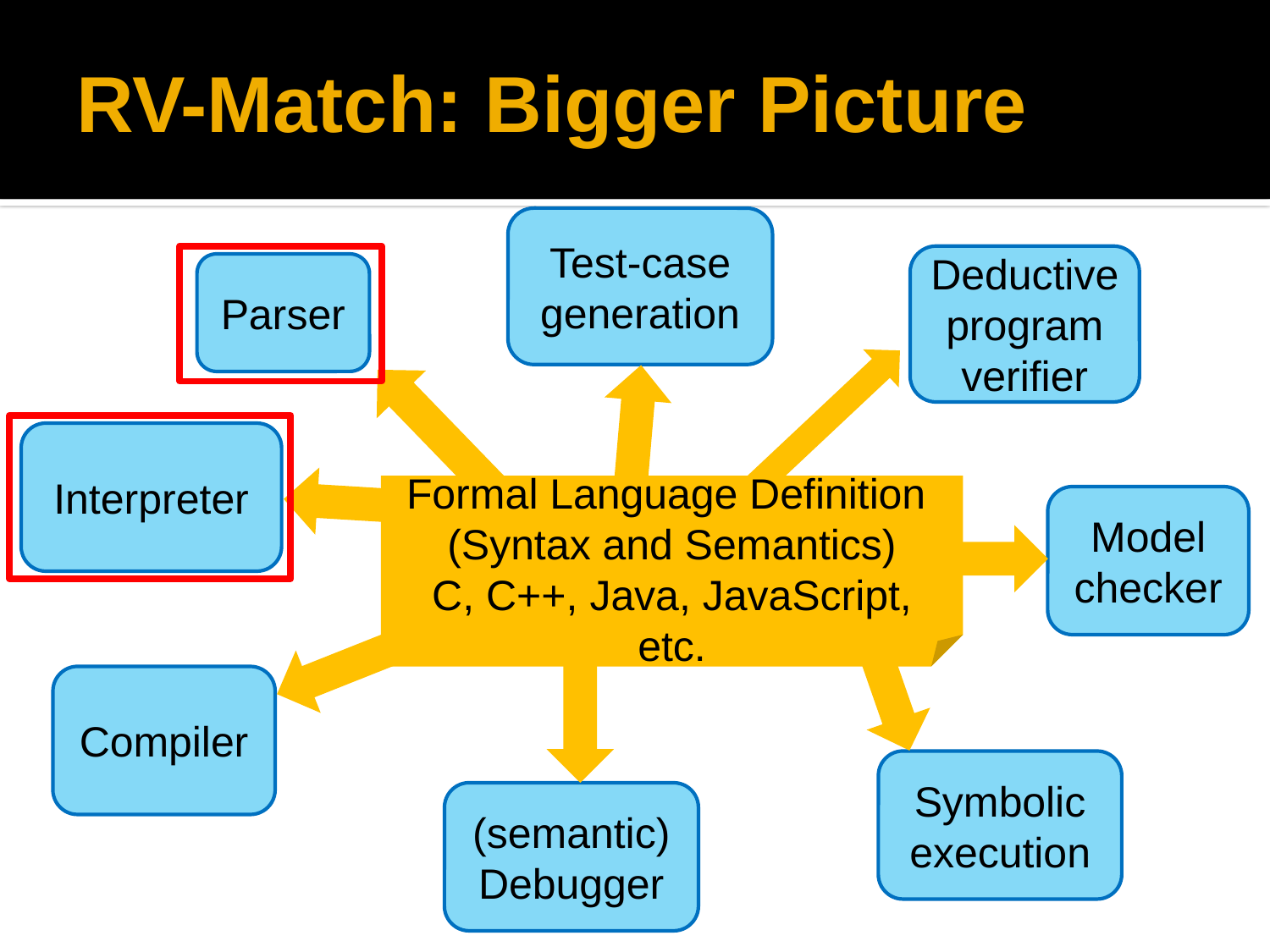

# RV-Match: Bigger Picture
Test-case generation

Deductive program verifier

Parser

Interpreter

Formal Language Definition
(Syntax and Semantics)
C, C++, Java, JavaScript, etc.
Model checker

Symbolic execution

(semantic) Debugger

Compiler